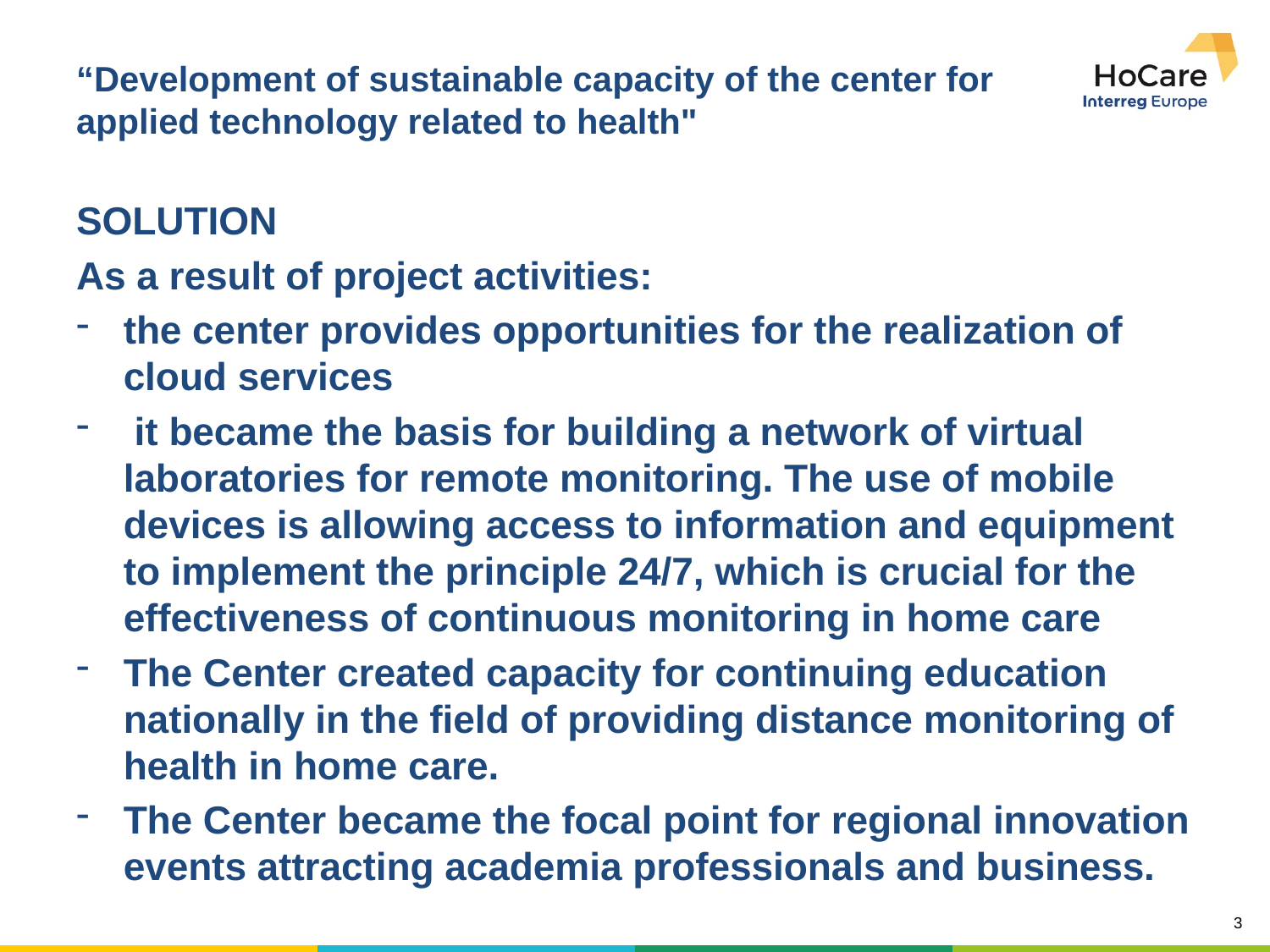

# “Development of sustainable capacity of the center for applied technology related to health"
SOLUTION
As a result of project activities:
the center provides opportunities for the realization of cloud services
 it became the basis for building a network of virtual laboratories for remote monitoring. The use of mobile devices is allowing access to information and equipment to implement the principle 24/7, which is crucial for the effectiveness of continuous monitoring in home care
The Center created capacity for continuing education nationally in the field of providing distance monitoring of health in home care.
The Center became the focal point for regional innovation events attracting academia professionals and business.